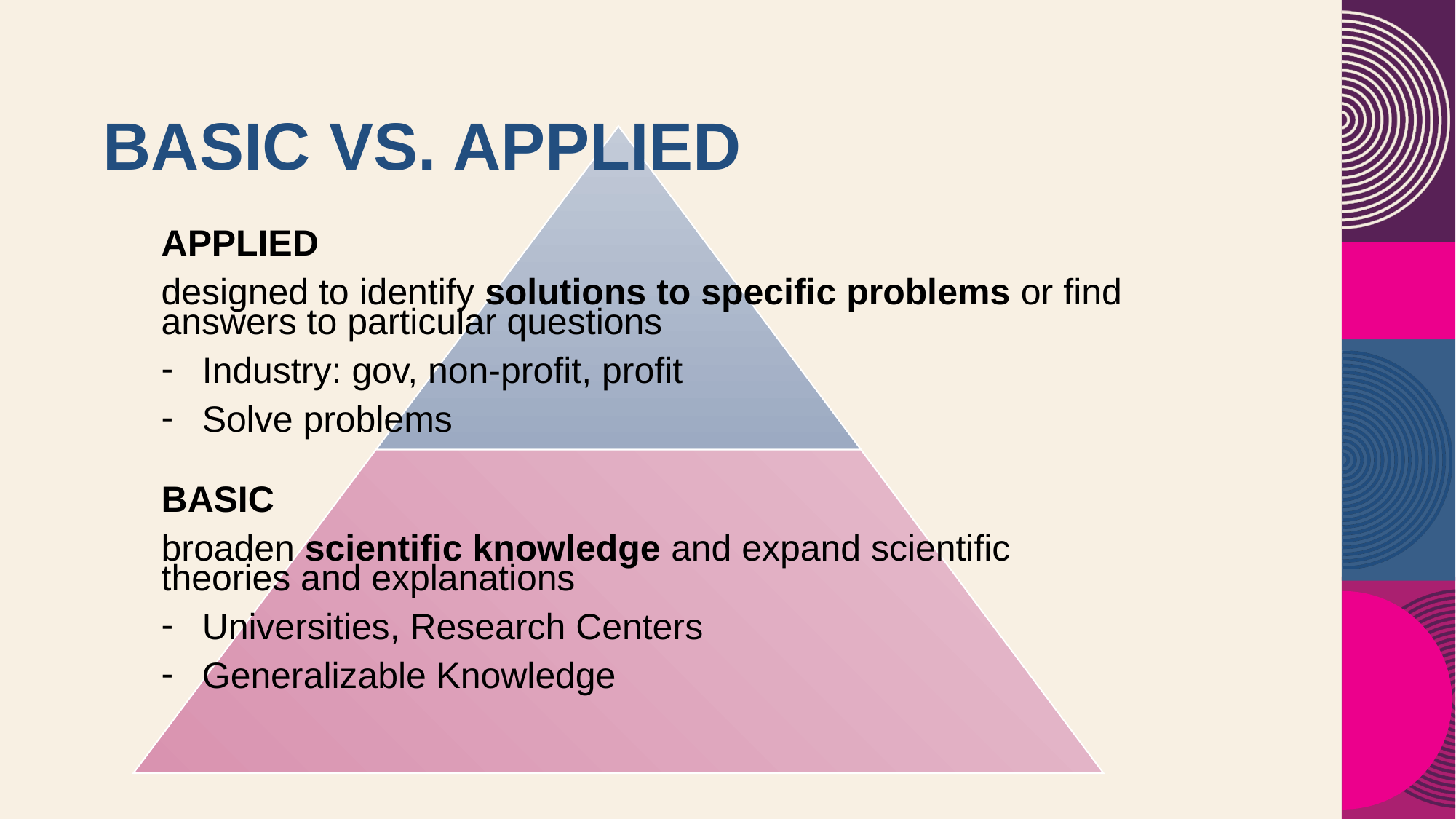

# BASIC vs. APPLIED

APPLIED
designed to identify solutions to specific problems or find answers to particular questions
Industry: gov, non-profit, profit
Solve problems
BASIC
broaden scientific knowledge and expand scientific theories and explanations
Universities, Research Centers
Generalizable Knowledge